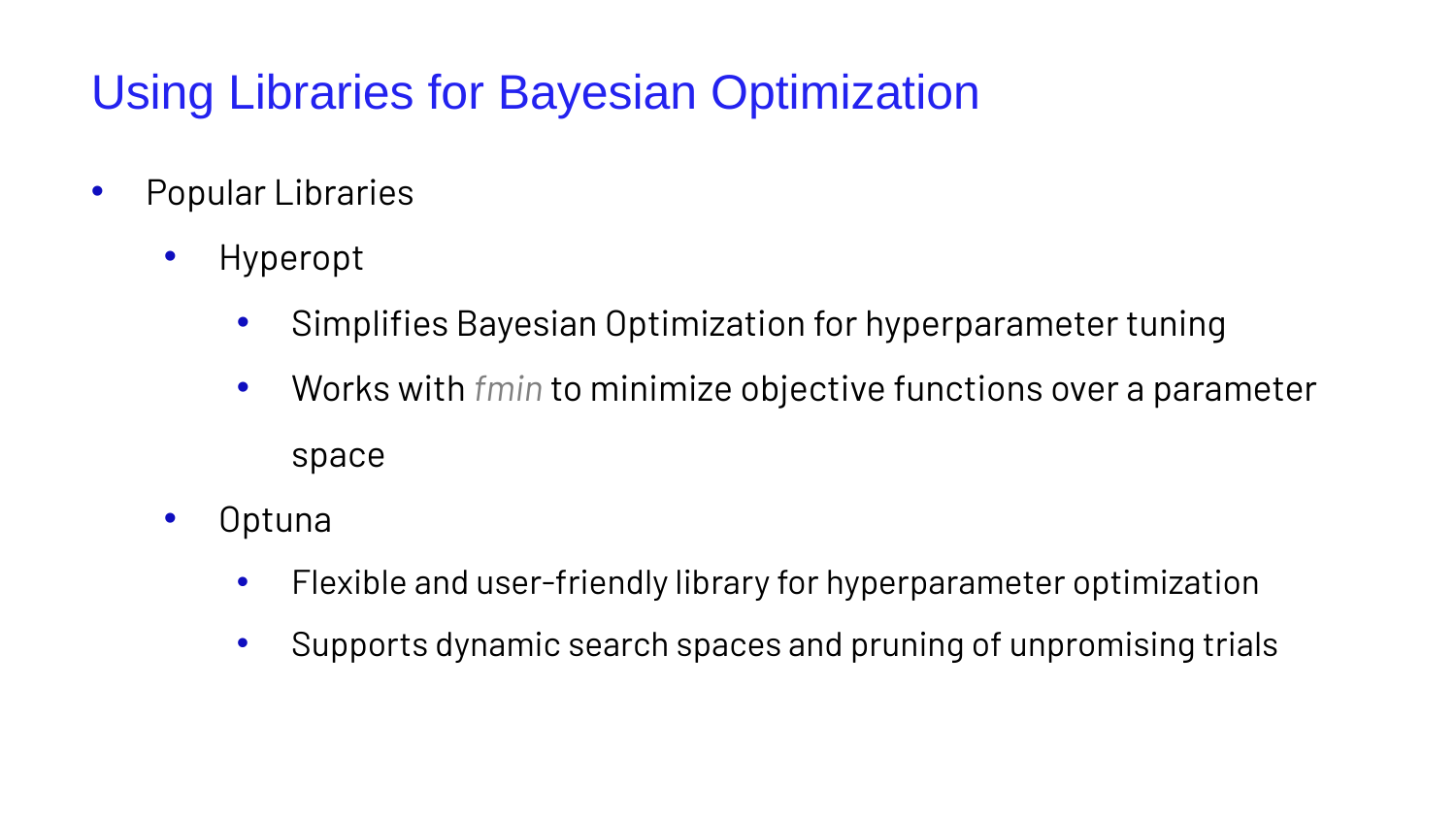

Using Libraries for Bayesian Optimization
Popular Libraries
Hyperopt
Simplifies Bayesian Optimization for hyperparameter tuning
Works with fmin to minimize objective functions over a parameter space
Optuna
Flexible and user-friendly library for hyperparameter optimization
Supports dynamic search spaces and pruning of unpromising trials